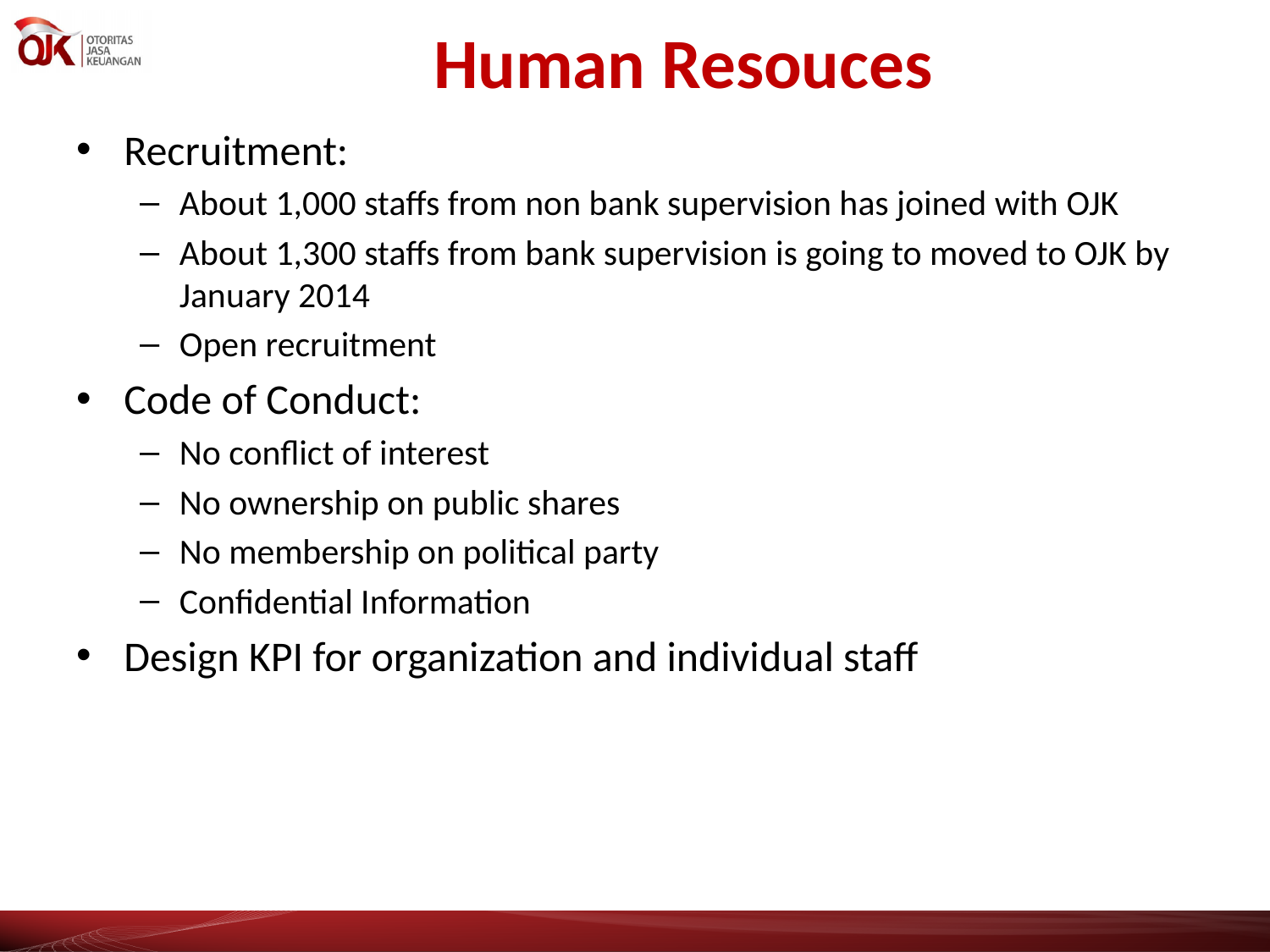

# Human Resouces
Recruitment:
About 1,000 staffs from non bank supervision has joined with OJK
About 1,300 staffs from bank supervision is going to moved to OJK by January 2014
Open recruitment
Code of Conduct:
No conflict of interest
No ownership on public shares
No membership on political party
Confidential Information
Design KPI for organization and individual staff